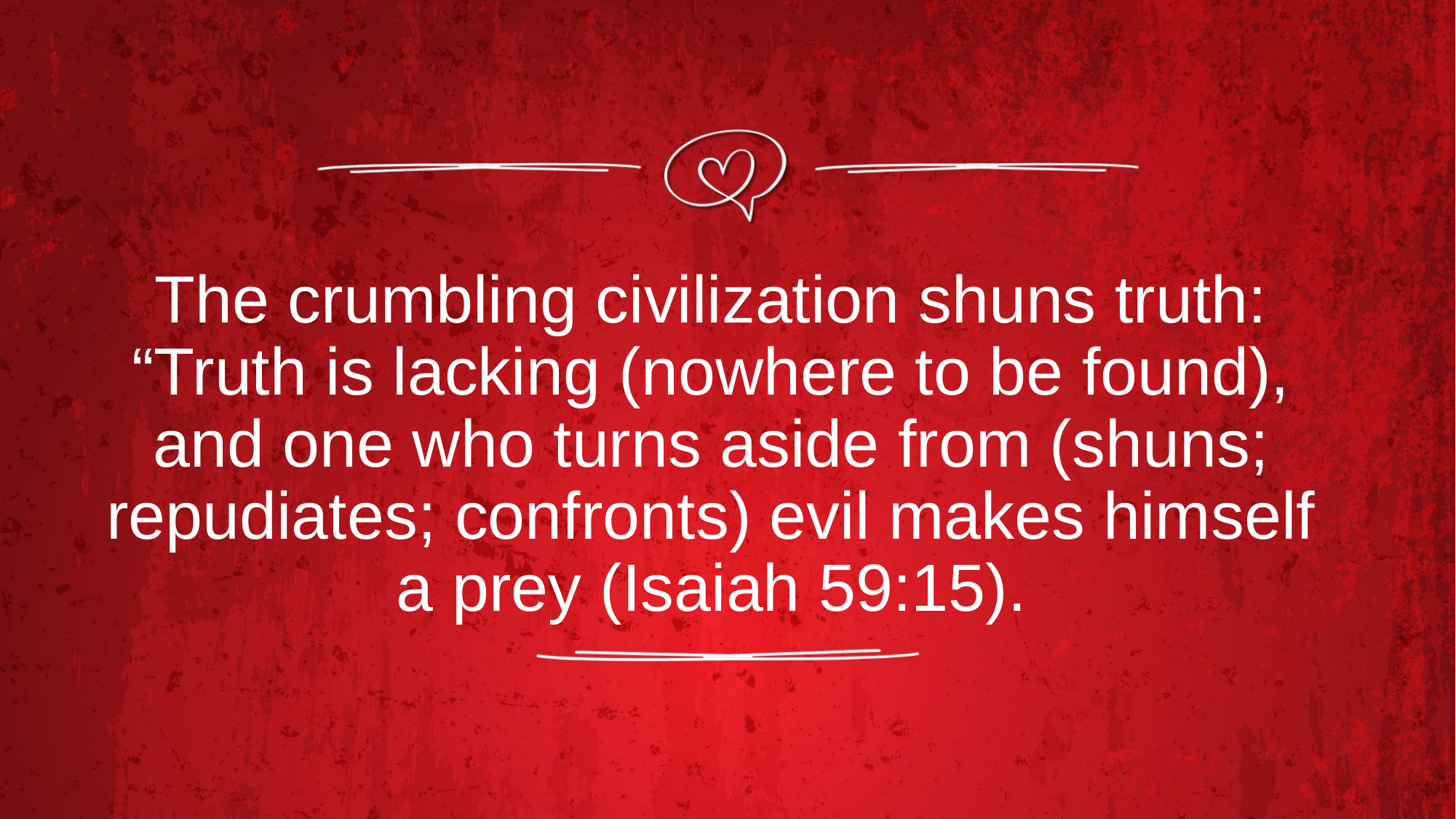

# The crumbling civilization shuns truth: “Truth is lacking (nowhere to be found), and one who turns aside from (shuns; repudiates; confronts) evil makes himself a prey (Isaiah 59:15).